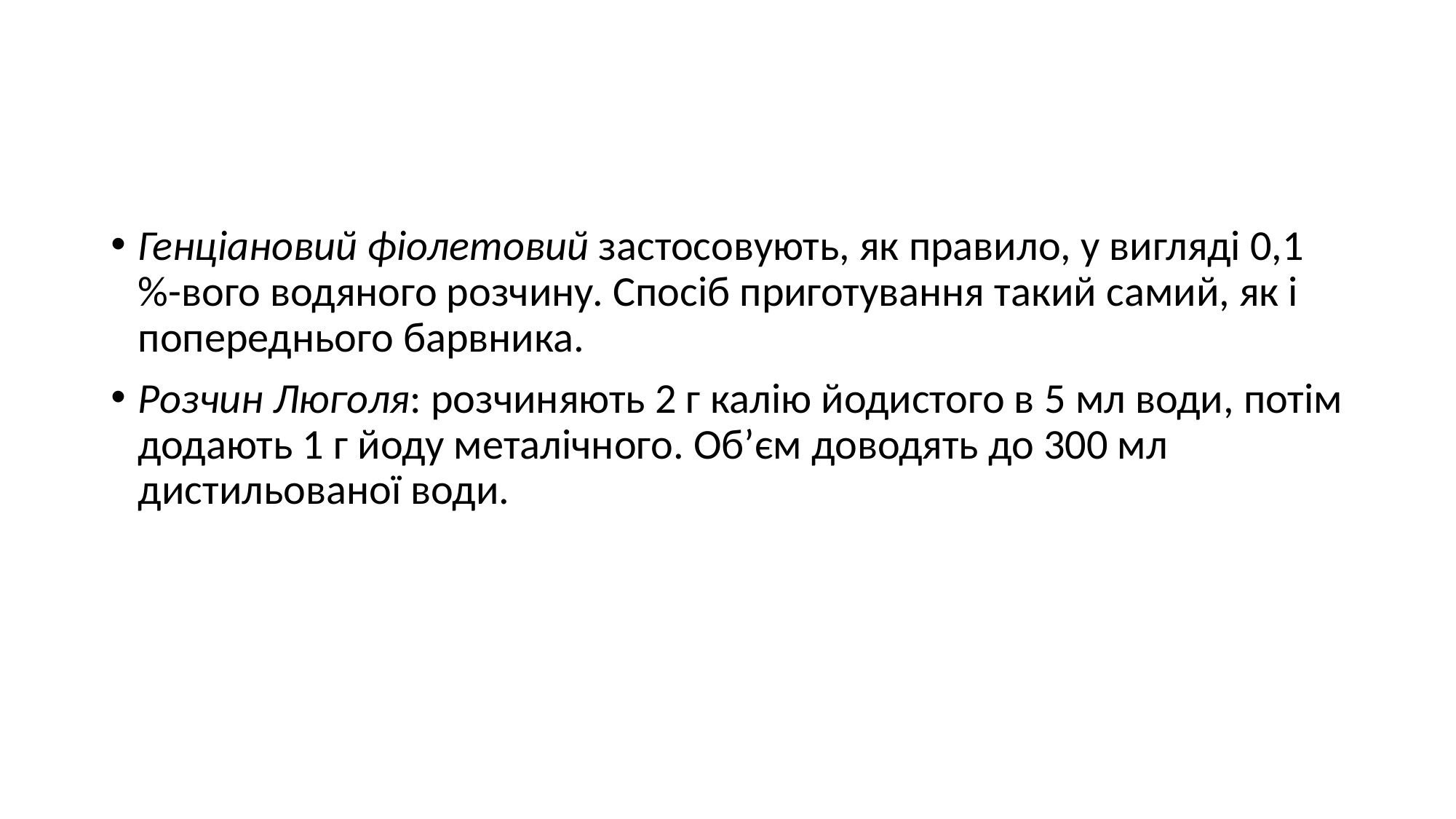

#
Генціановий фіолетовий застосовують, як правило, у вигляді 0,1 %-вого водяного розчину. Спосіб приготування такий самий, як і попереднього барвника.
Розчин Люголя: розчиняють 2 г калію йодистого в 5 мл води, потім додають 1 г йоду металічного. Об’єм доводять до 300 мл дистильованої води.